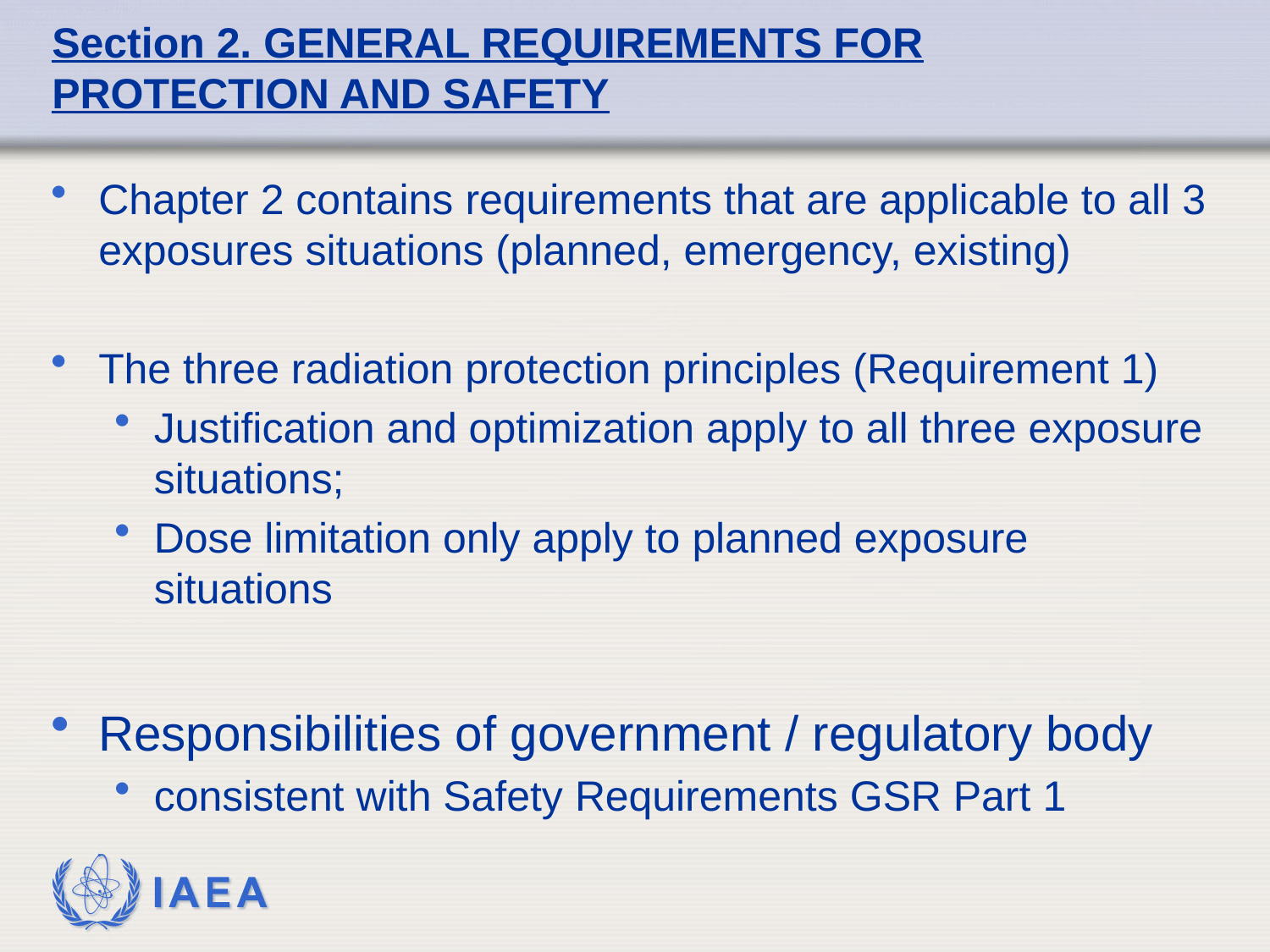

# Section 2. GENERAL REQUIREMENTS FOR PROTECTION AND SAFETY
Chapter 2 contains requirements that are applicable to all 3 exposures situations (planned, emergency, existing)

The three radiation protection principles (Requirement 1)
Justification and optimization apply to all three exposure situations;
Dose limitation only apply to planned exposure situations

Responsibilities of government / regulatory body
consistent with Safety Requirements GSR Part 1